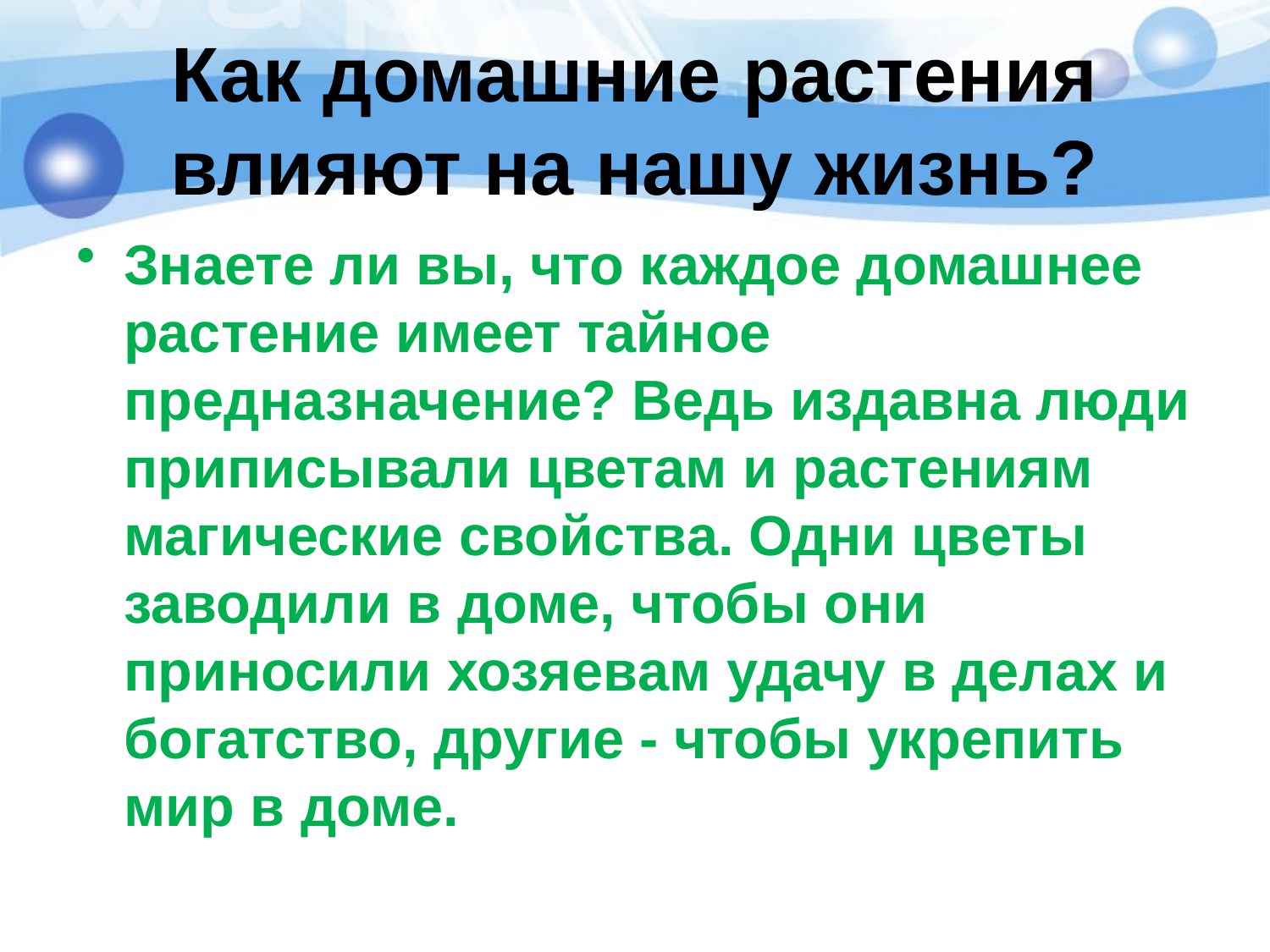

# Как домашние растения влияют на нашу жизнь?
Знаете ли вы, что каждое домашнее растение имеет тайное предназначение? Ведь издавна люди приписывали цветам и растениям магические свойства. Одни цветы заводили в доме, чтобы они приносили хозяевам удачу в делах и богатство, другие - чтобы укрепить мир в доме.